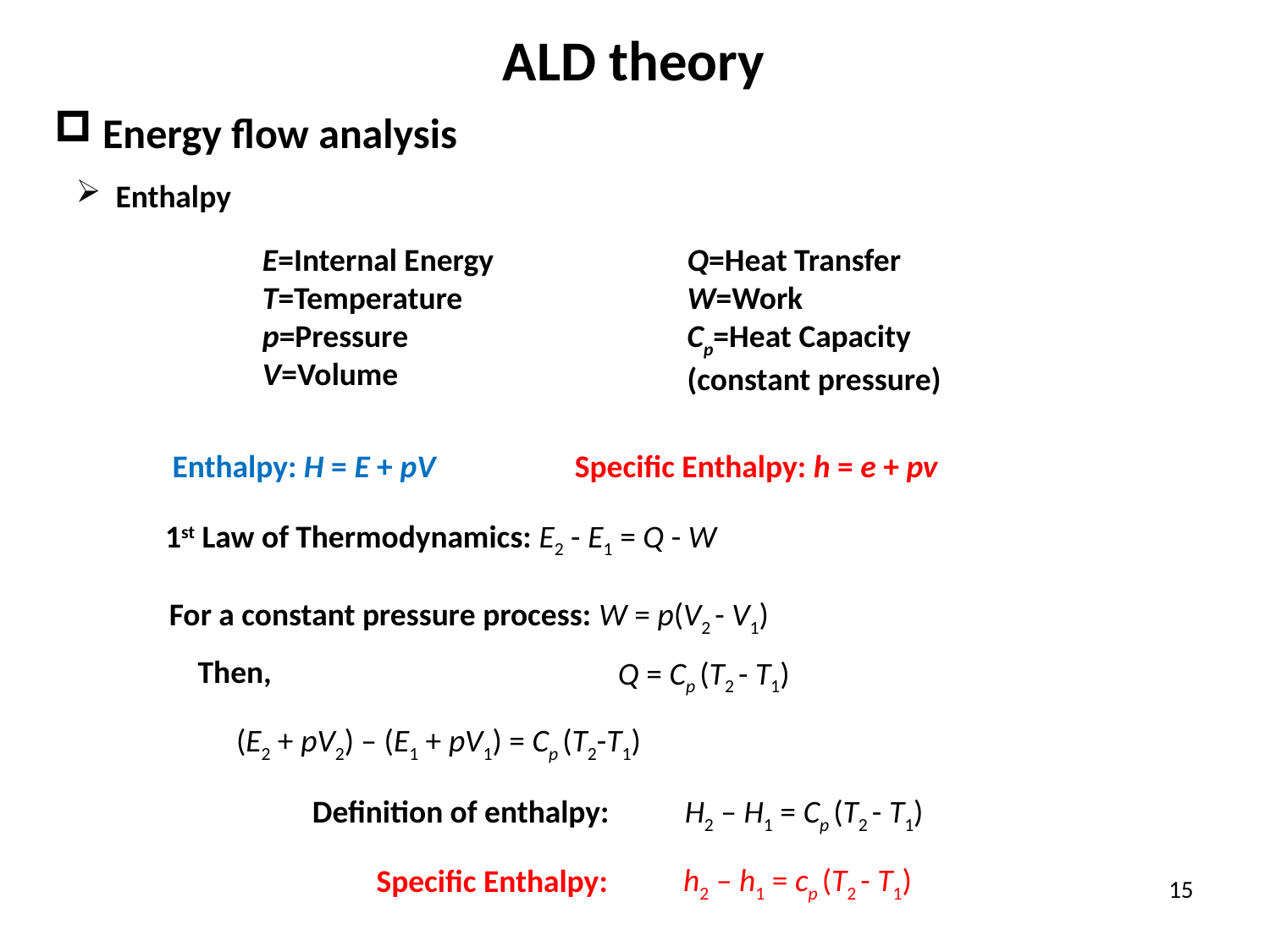

ALD theory
Energy flow analysis
Enthalpy
E=Internal Energy
T=Temperature
p=Pressure
V=Volume
Q=Heat Transfer W=Work
Cp=Heat Capacity         (constant pressure)
Enthalpy: H = E + pV
Specific Enthalpy: h = e + pv
1st Law of Thermodynamics: E2 - E1 = Q - W
For a constant pressure process: W = p(V2 - V1)
Q = Cp (T2 - T1)
Then,
(E2 + pV2) – (E1 + pV1) = Cp (T2-T1)
Definition of enthalpy:
H2 – H1 = Cp (T2 - T1)
h2 – h1 = cp (T2 - T1)
Specific Enthalpy:
15